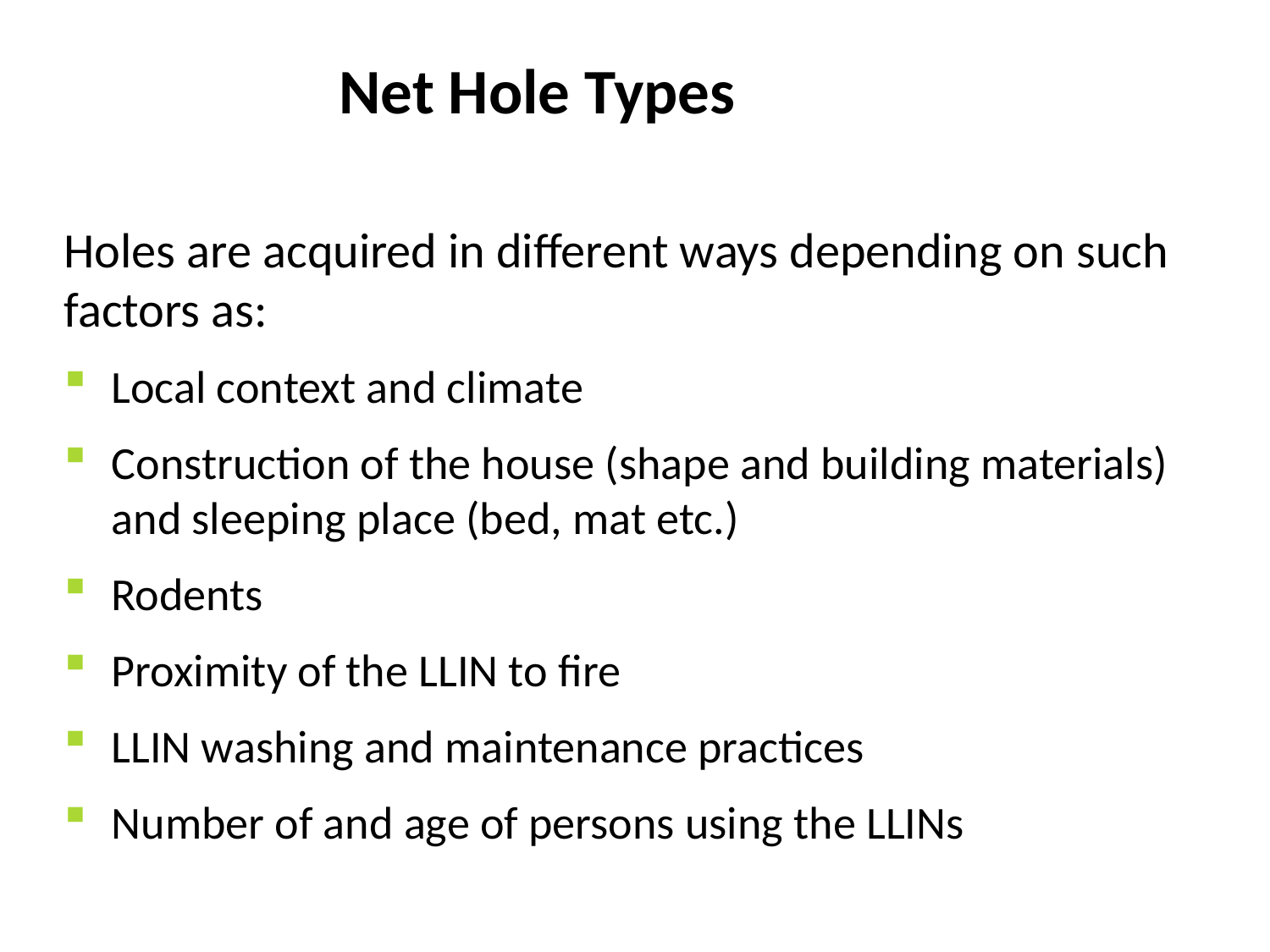

# Net Hole Types
Holes are acquired in different ways depending on such factors as:
Local context and climate
Construction of the house (shape and building materials) and sleeping place (bed, mat etc.)
Rodents
Proximity of the LLIN to fire
LLIN washing and maintenance practices
Number of and age of persons using the LLINs